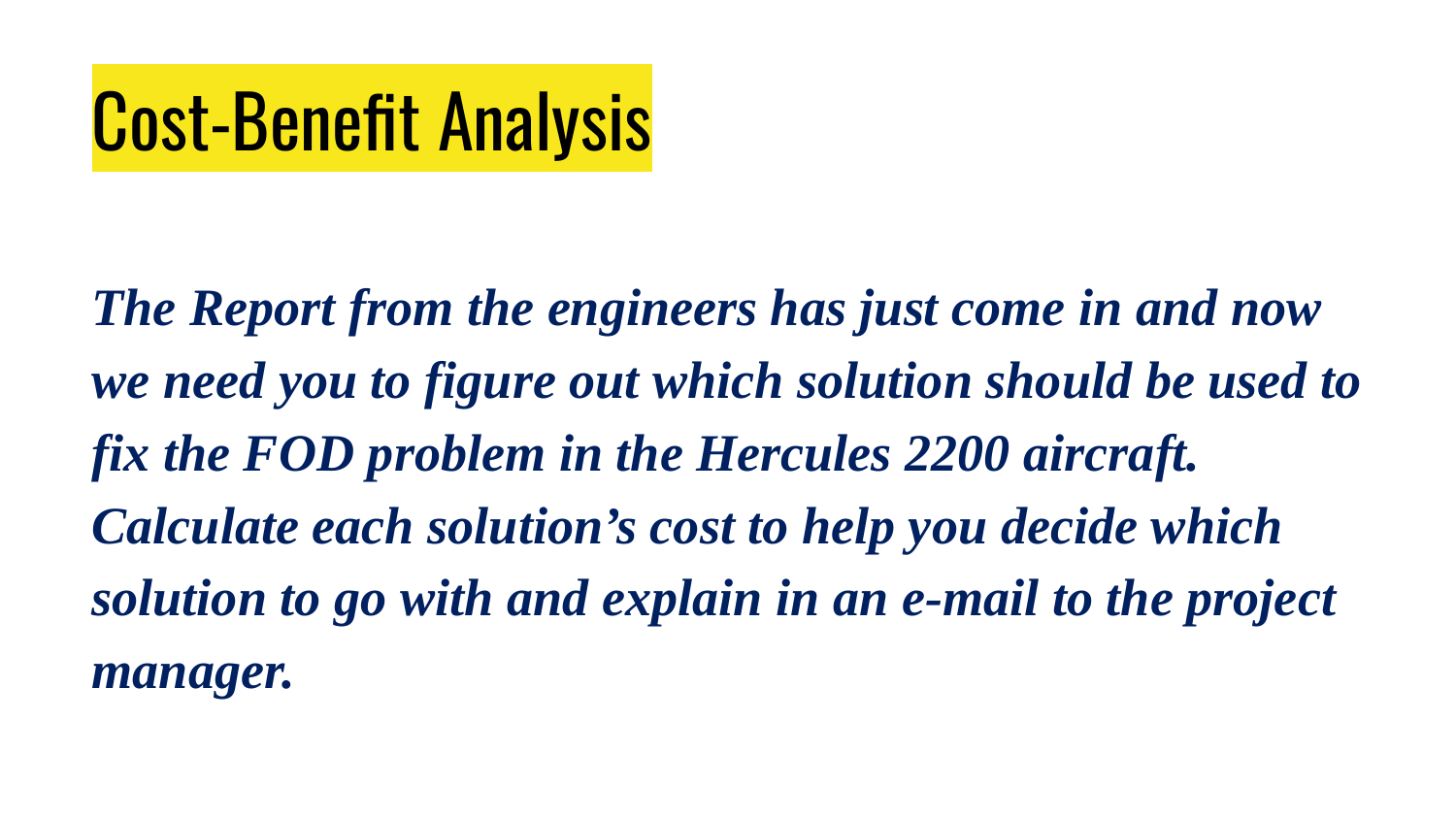

# Cost-Benefit Analysis
The Report from the engineers has just come in and now we need you to figure out which solution should be used to fix the FOD problem in the Hercules 2200 aircraft. Calculate each solution’s cost to help you decide which solution to go with and explain in an e-mail to the project manager.